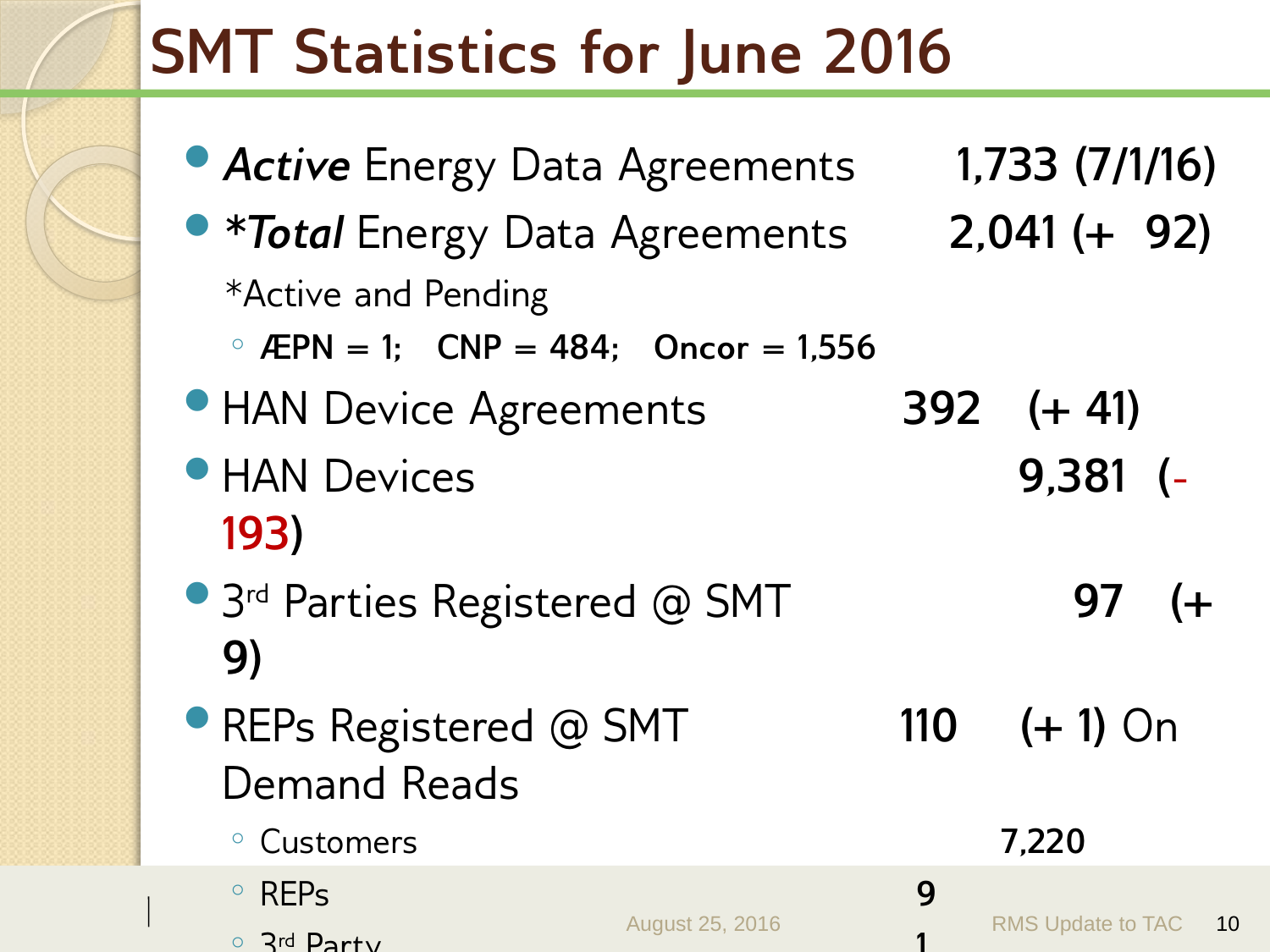

# SMT Statistics for June 2016
Active Energy Data Agreements       1,733 (7/1/16)
*Total Energy Data Agreements       2,041 (+  92)
*Active and Pending
AEPN = 1;   CNP = 484;   Oncor = 1,556
HAN Device Agreements	            392   (+ 41)
HAN Devices		                    9,381  (-193)
3rd Parties Registered @ SMT	               97   (+  9)
REPs Registered @ SMT		   110    (+ 1) On Demand Reads
Customers			                      7,220
REPs					  9
3rd Party					  1
August 25, 2016
RMS Update to TAC
10